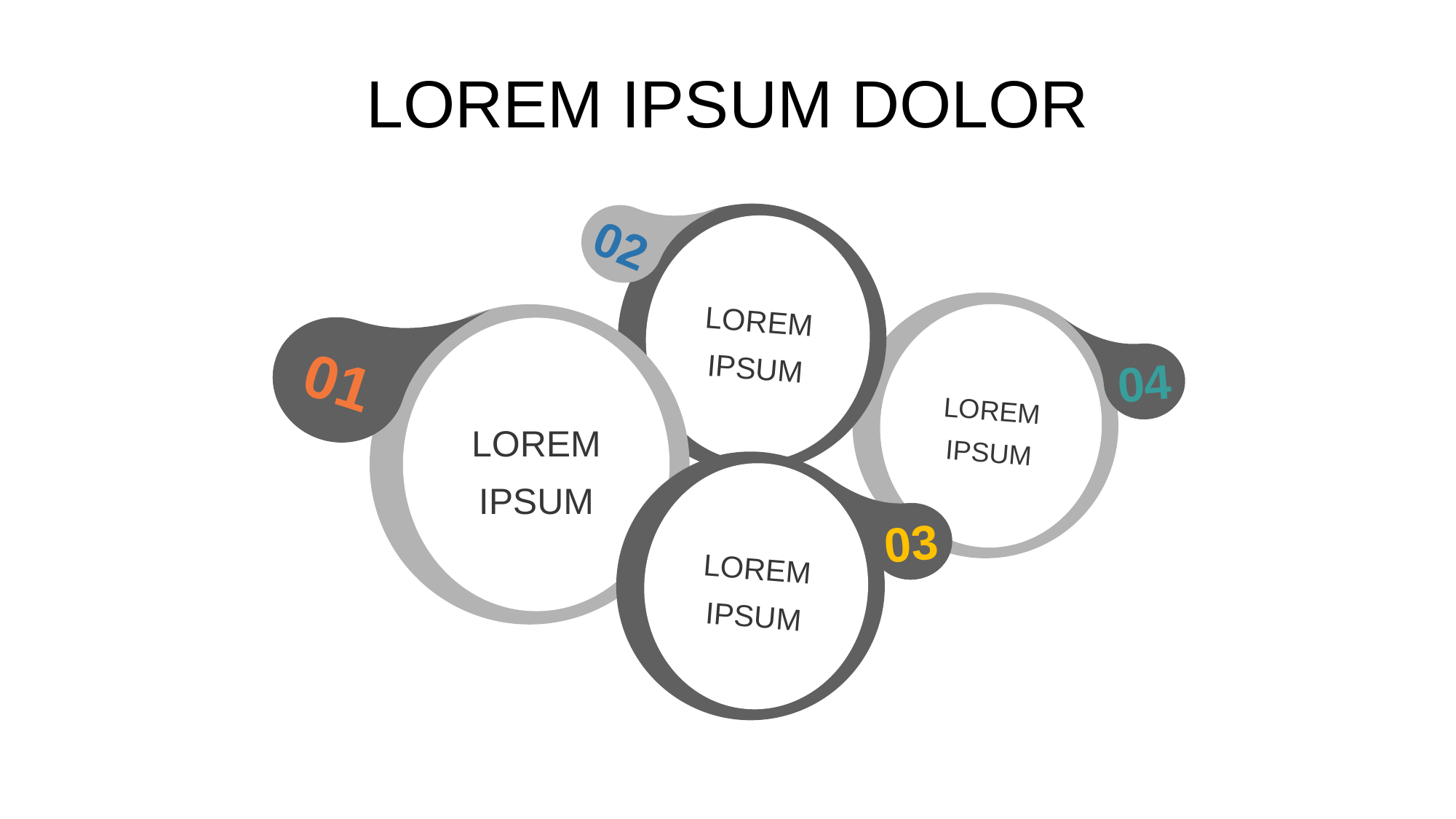

# LOREM IPSUM DOLOR

02
LOREM IPSUM

LOREM IPSUM

01
LOREM IPSUM
04

LOREM IPSUM
03